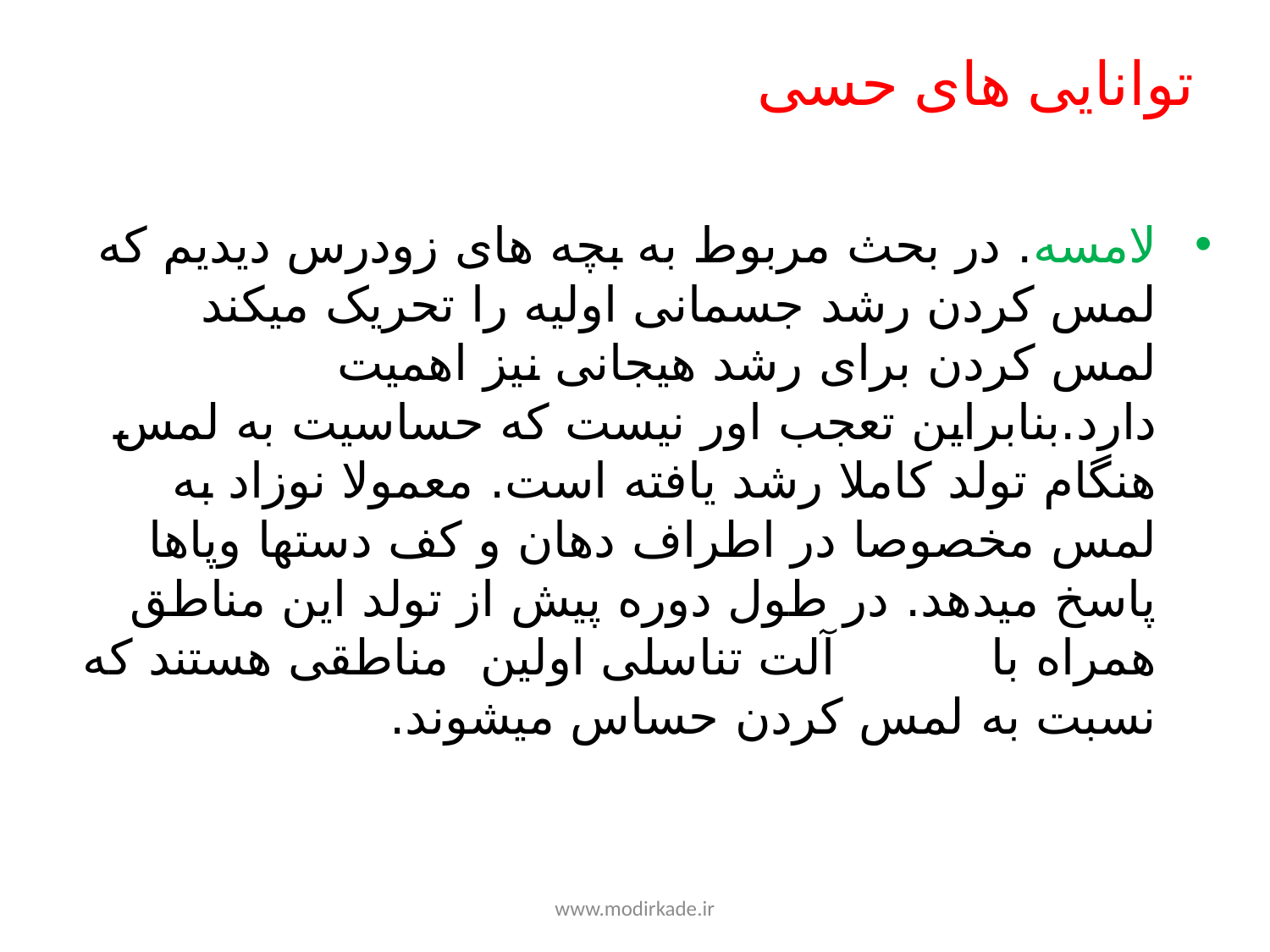

# توانایی های حسی

لامسه. در بحث مربوط به بچه های زودرس دیدیم که لمس کردن رشد جسمانی اولیه را تحریک میکند لمس کردن برای رشد هیجانی نیز اهمیت دارد.بنابراین تعجب اور نیست که حساسیت به لمس هنگام تولد کاملا رشد یافته است. معمولا نوزاد به لمس مخصوصا در اطراف دهان و کف دستها وپاها پاسخ میدهد. در طول دوره پیش از تولد این مناطق همراه با          آلت تناسلی اولین  مناطقی هستند که نسبت به لمس کردن حساس میشوند.
www.modirkade.ir